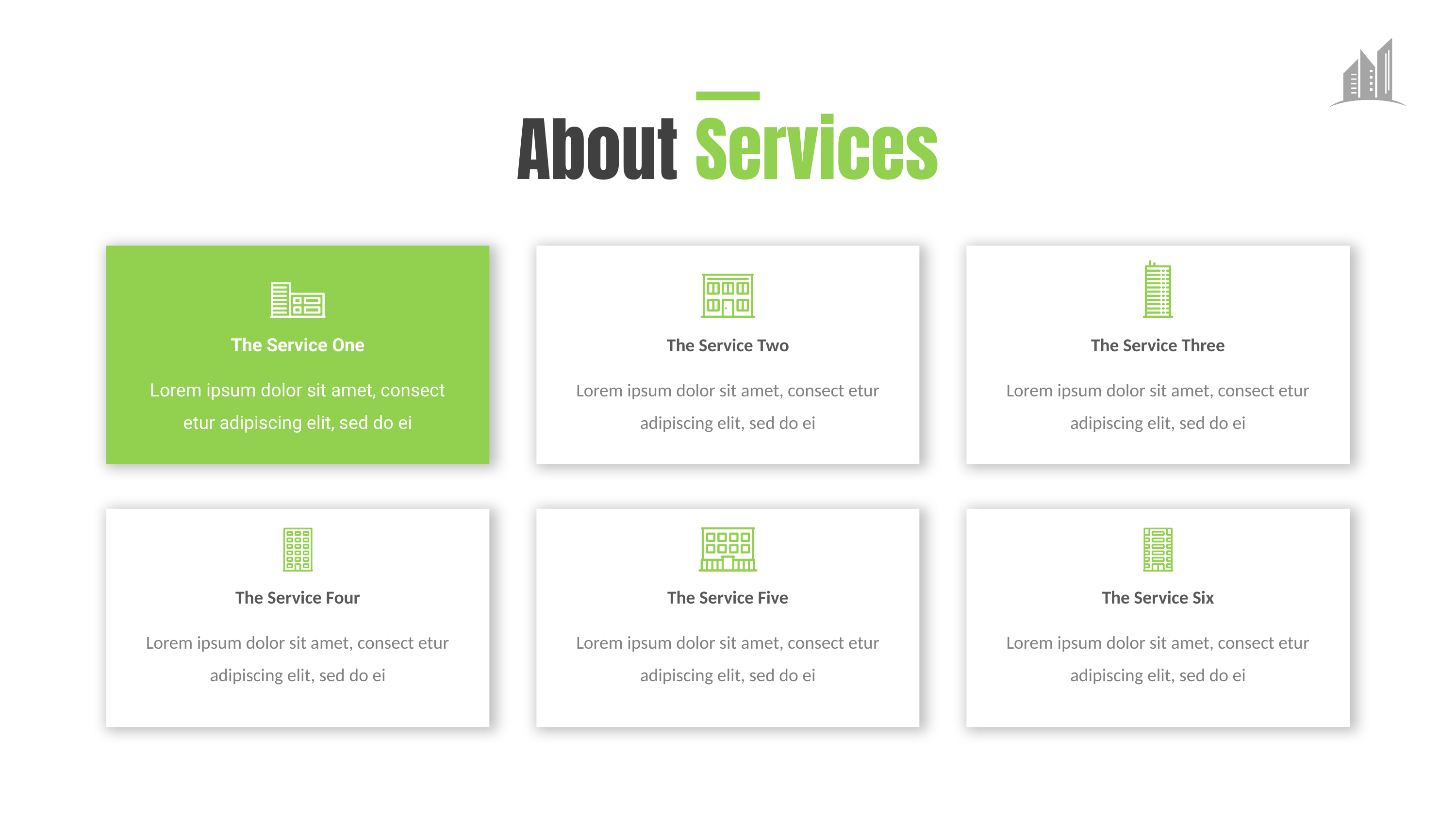

About Services

The Service One
The Service Two
The Service Three
Lorem ipsum dolor sit amet, consect etur adipiscing elit, sed do ei
Lorem ipsum dolor sit amet, consect etur adipiscing elit, sed do ei
Lorem ipsum dolor sit amet, consect etur adipiscing elit, sed do ei

The Service Four
The Service Five
The Service Six
Lorem ipsum dolor sit amet, consect etur adipiscing elit, sed do ei
Lorem ipsum dolor sit amet, consect etur adipiscing elit, sed do ei
Lorem ipsum dolor sit amet, consect etur adipiscing elit, sed do ei